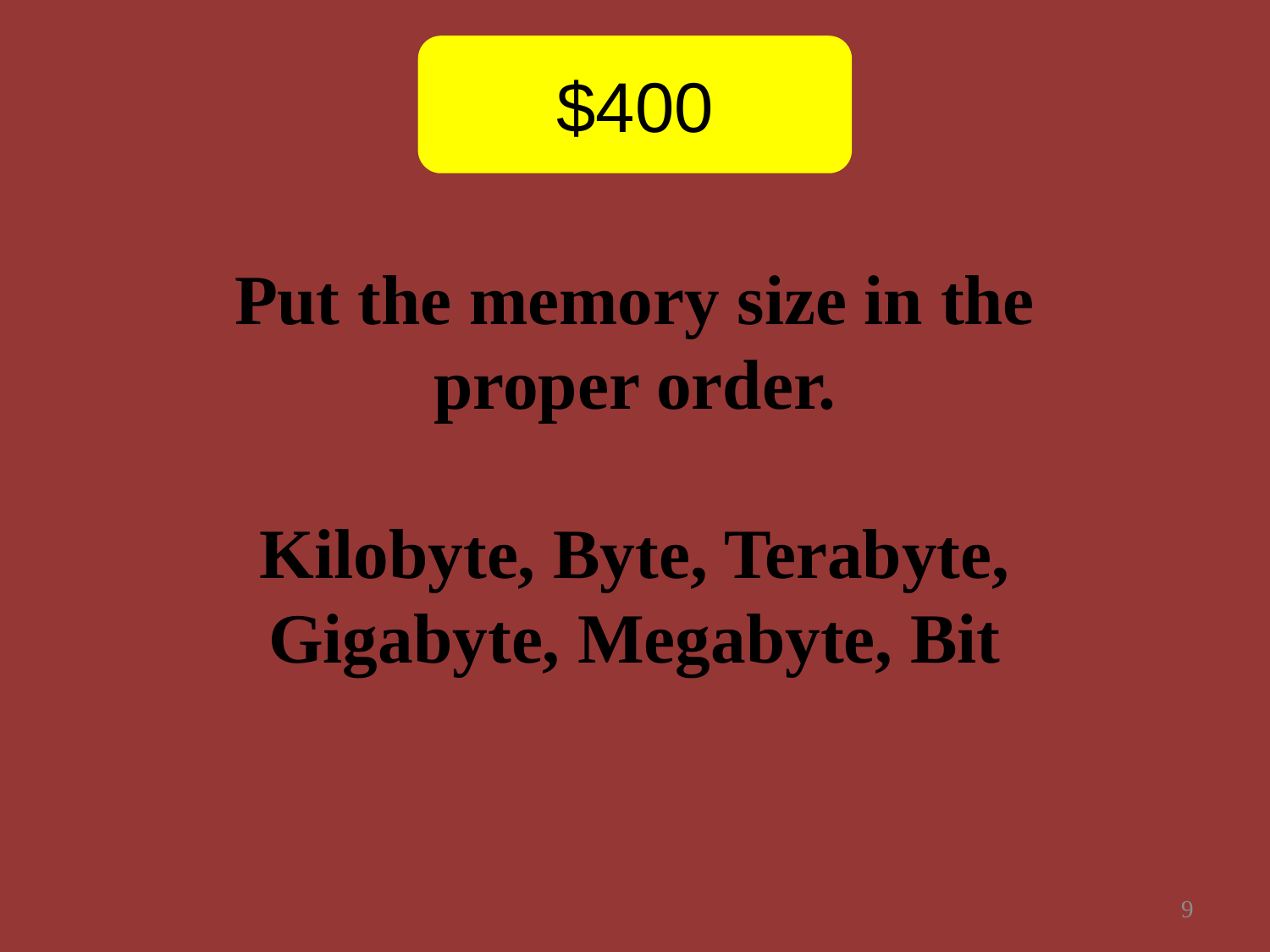

$400
Put the memory size in the proper order.

Kilobyte, Byte, Terabyte, Gigabyte, Megabyte, Bit

9